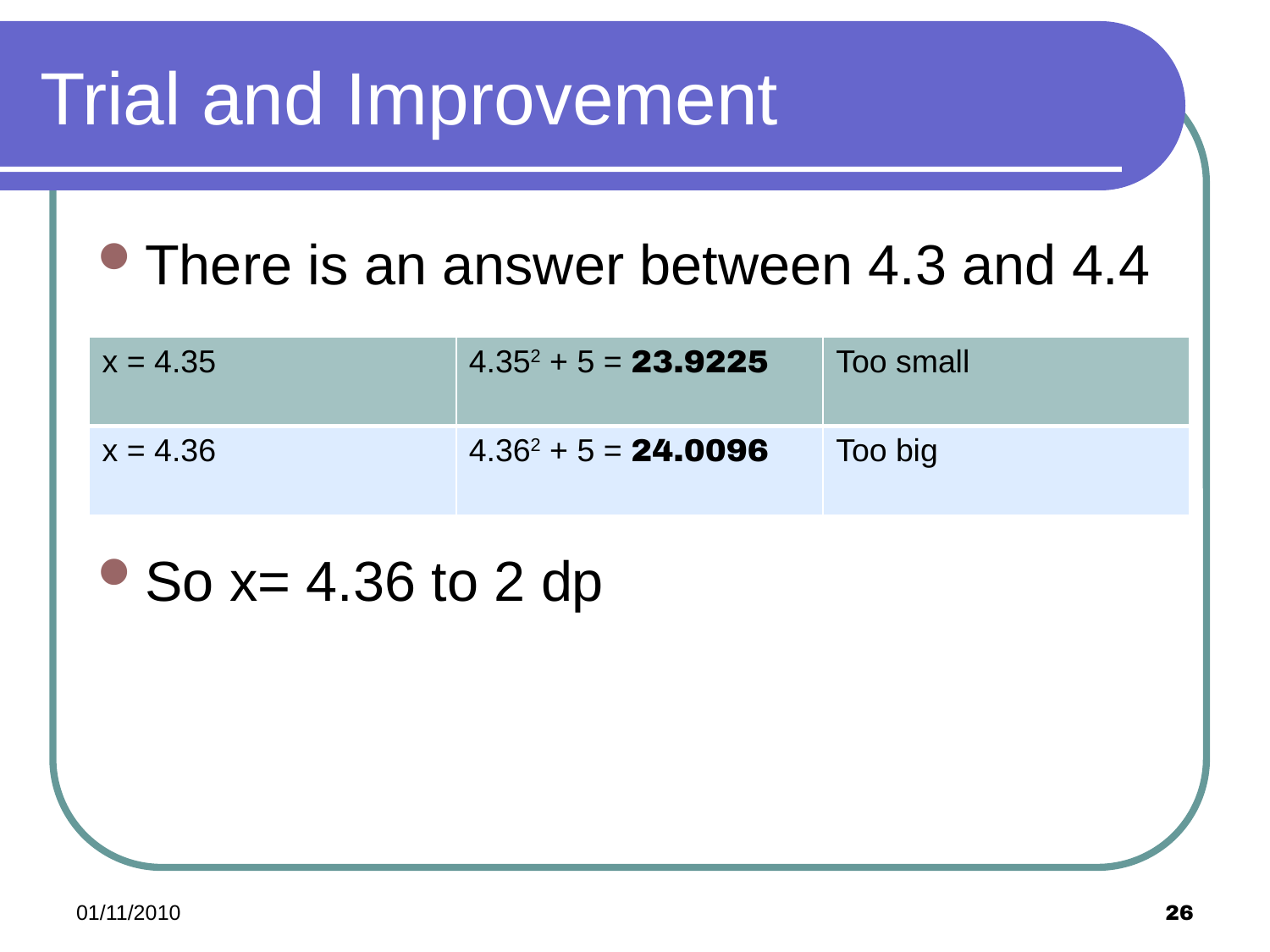

# Trial and Improvement
There is an answer between 4.3 and 4.4

So x= 4.36 to 2 dp
| x = 4.35 | 4.352 + 5 = 23.9225 | Too small |
| --- | --- | --- |
| x = 4.36 | 4.362 + 5 = 24.0096 | Too big |
01/11/2010
26